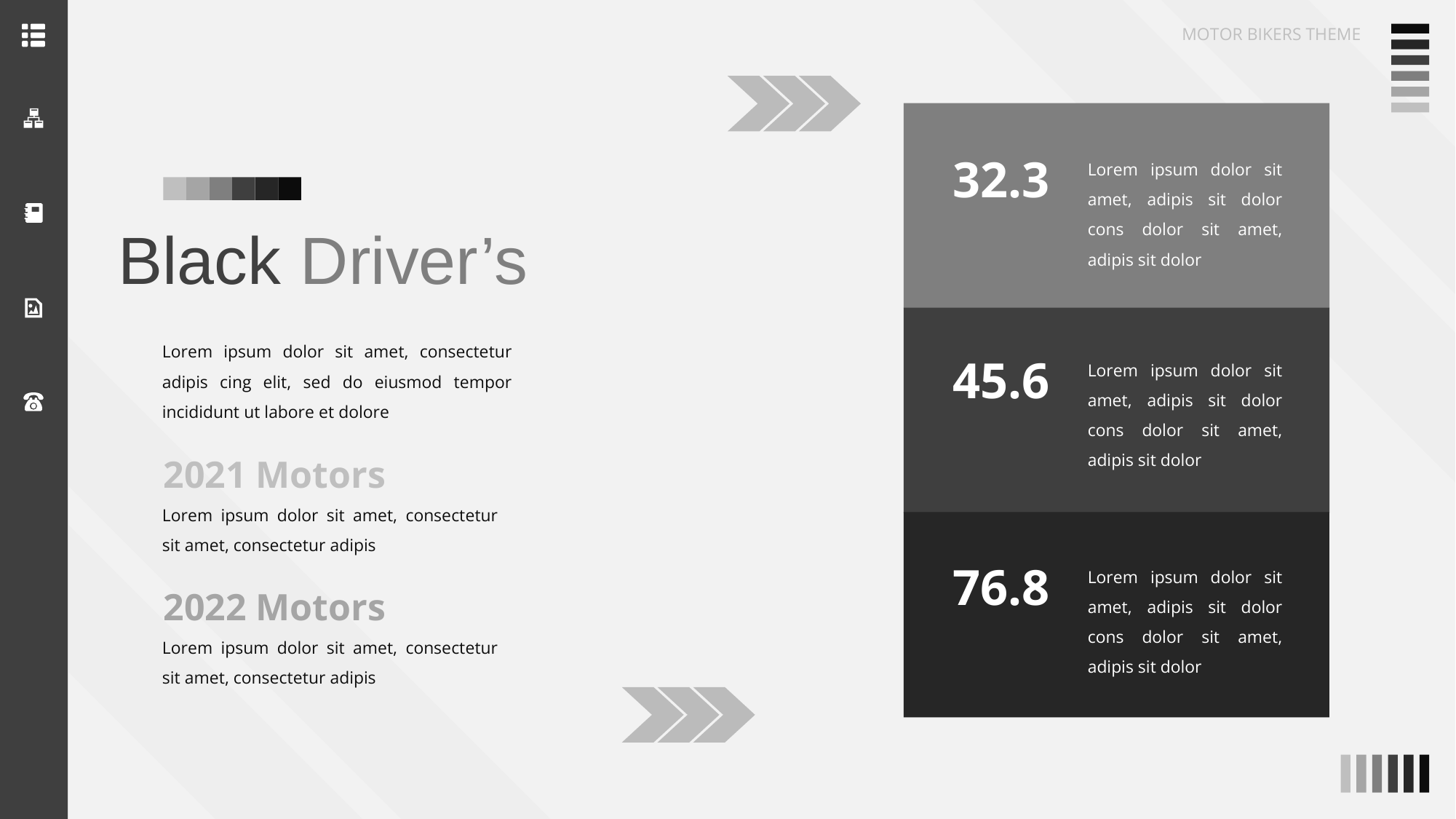

MOTOR BIKERS THEME

Lorem ipsum dolor sit amet, adipis sit dolor cons dolor sit amet, adipis sit dolor
32.3

Black Driver’s

Lorem ipsum dolor sit amet, consectetur adipis cing elit, sed do eiusmod tempor incididunt ut labore et dolore
Lorem ipsum dolor sit amet, adipis sit dolor cons dolor sit amet, adipis sit dolor
45.6
2021 Motors
Lorem ipsum dolor sit amet, consectetur sit amet, consectetur adipis

Lorem ipsum dolor sit amet, adipis sit dolor cons dolor sit amet, adipis sit dolor
76.8
2022 Motors
Lorem ipsum dolor sit amet, consectetur sit amet, consectetur adipis